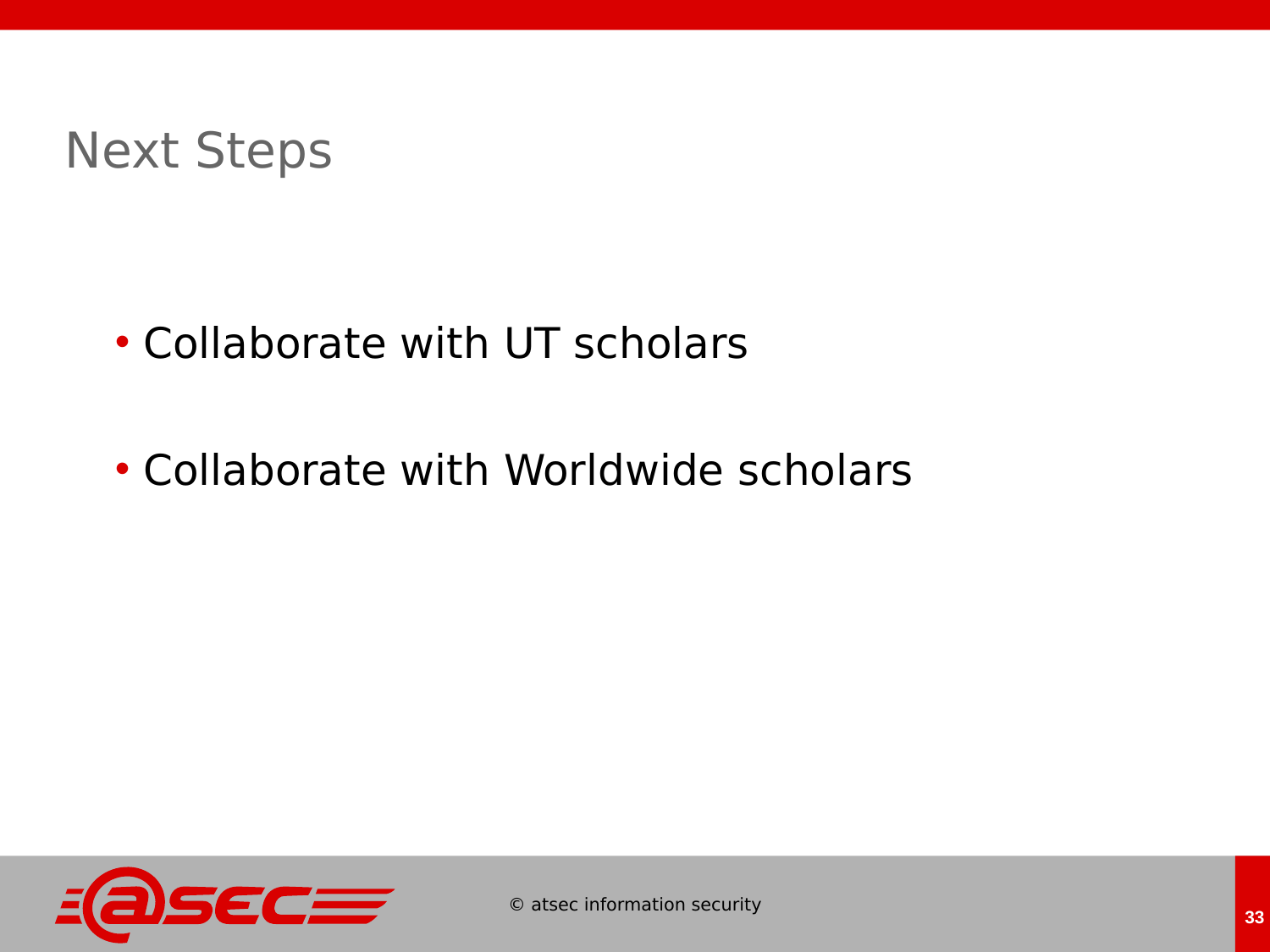

# Next Steps
Collaborate with UT scholars

Collaborate with Worldwide scholars
33